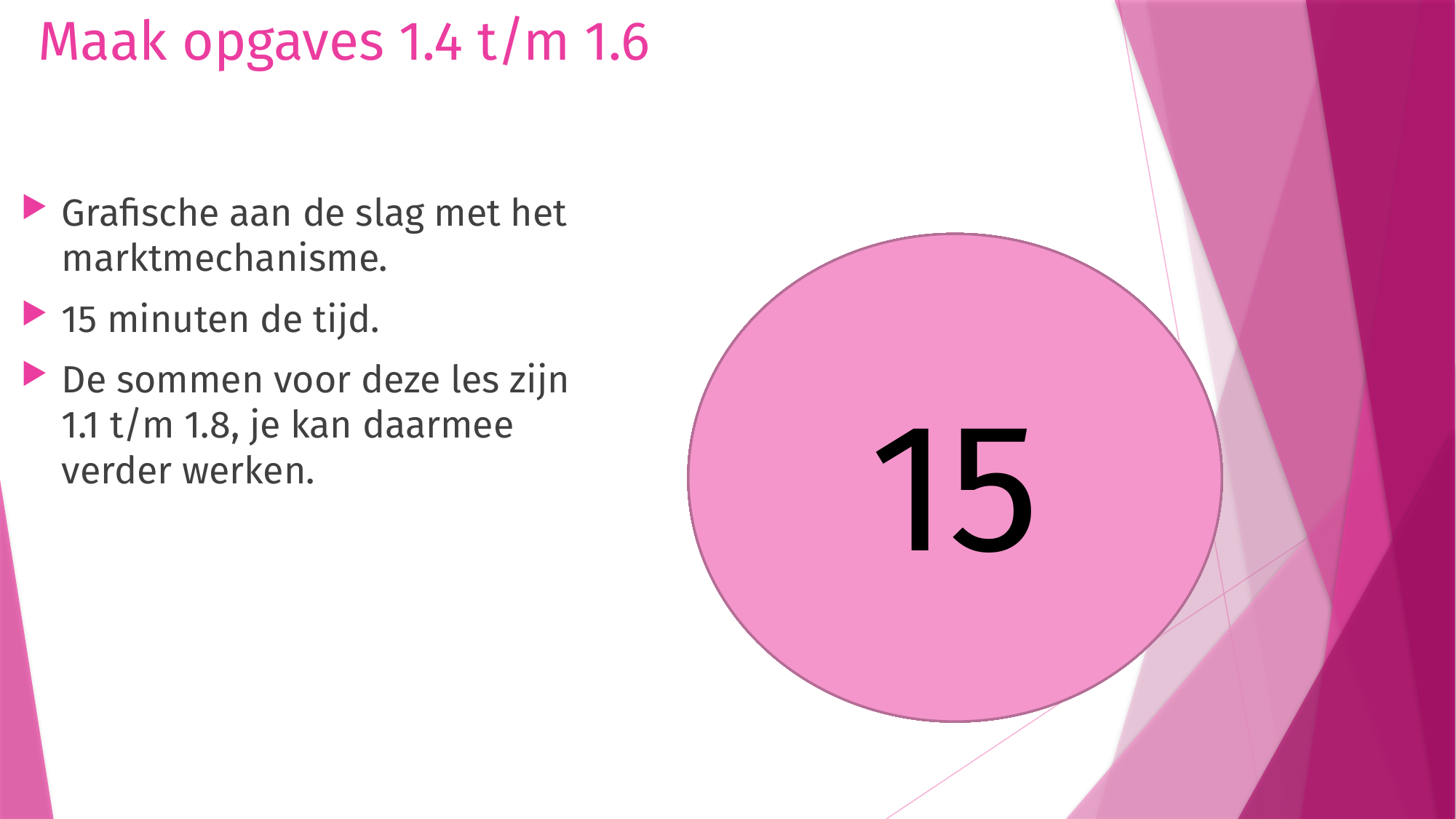

# Maak opgaves 1.4 t/m 1.6

Grafische aan de slag met het marktmechanisme.
15 minuten de tijd.
De sommen voor deze les zijn 1.1 t/m 1.8, je kan daarmee verder werken.

15
14
12
13
11
10
8
9
5
6
7
4
3
1
2